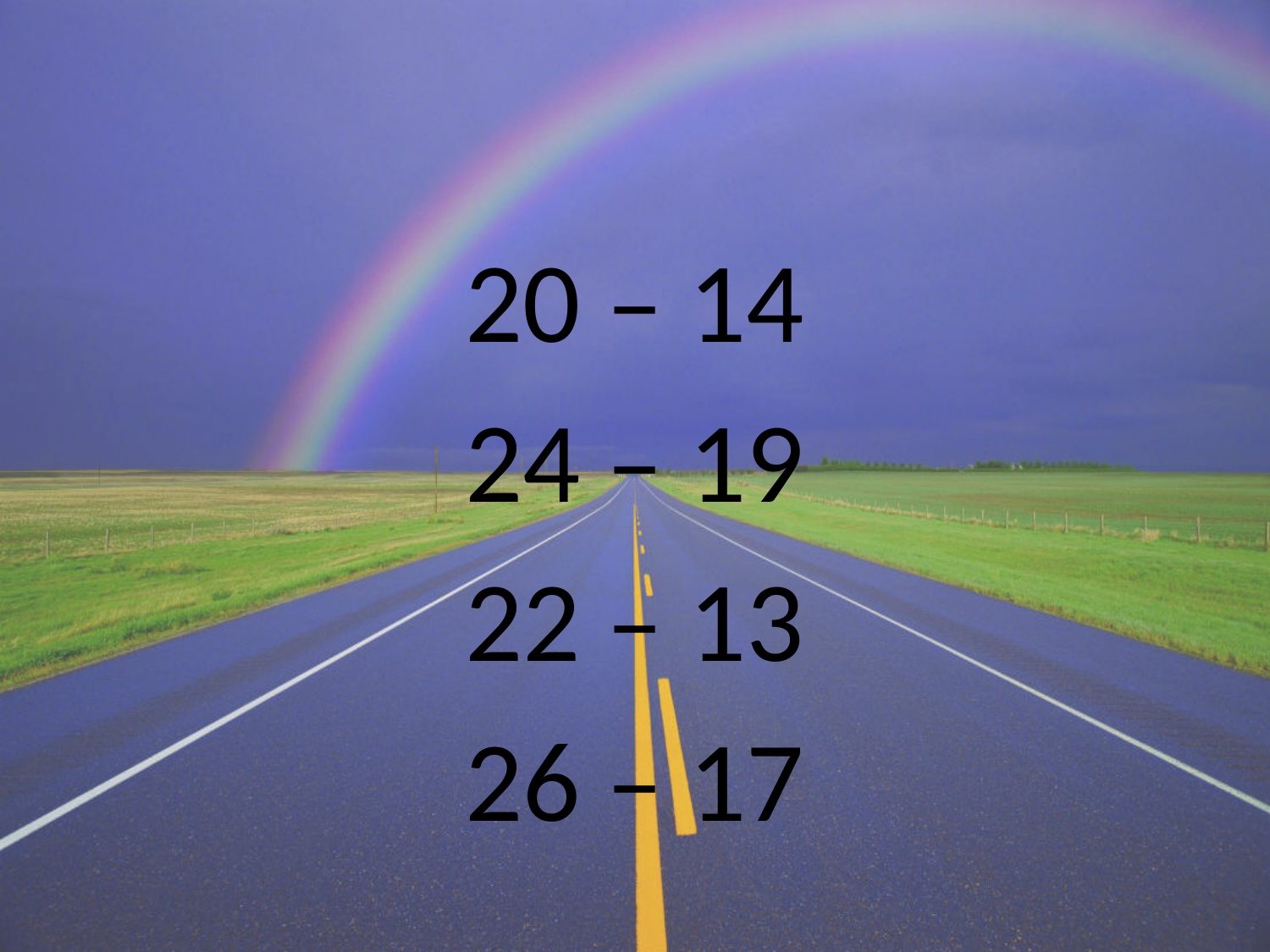

20 – 14
24 – 19
22 – 13
26 – 17